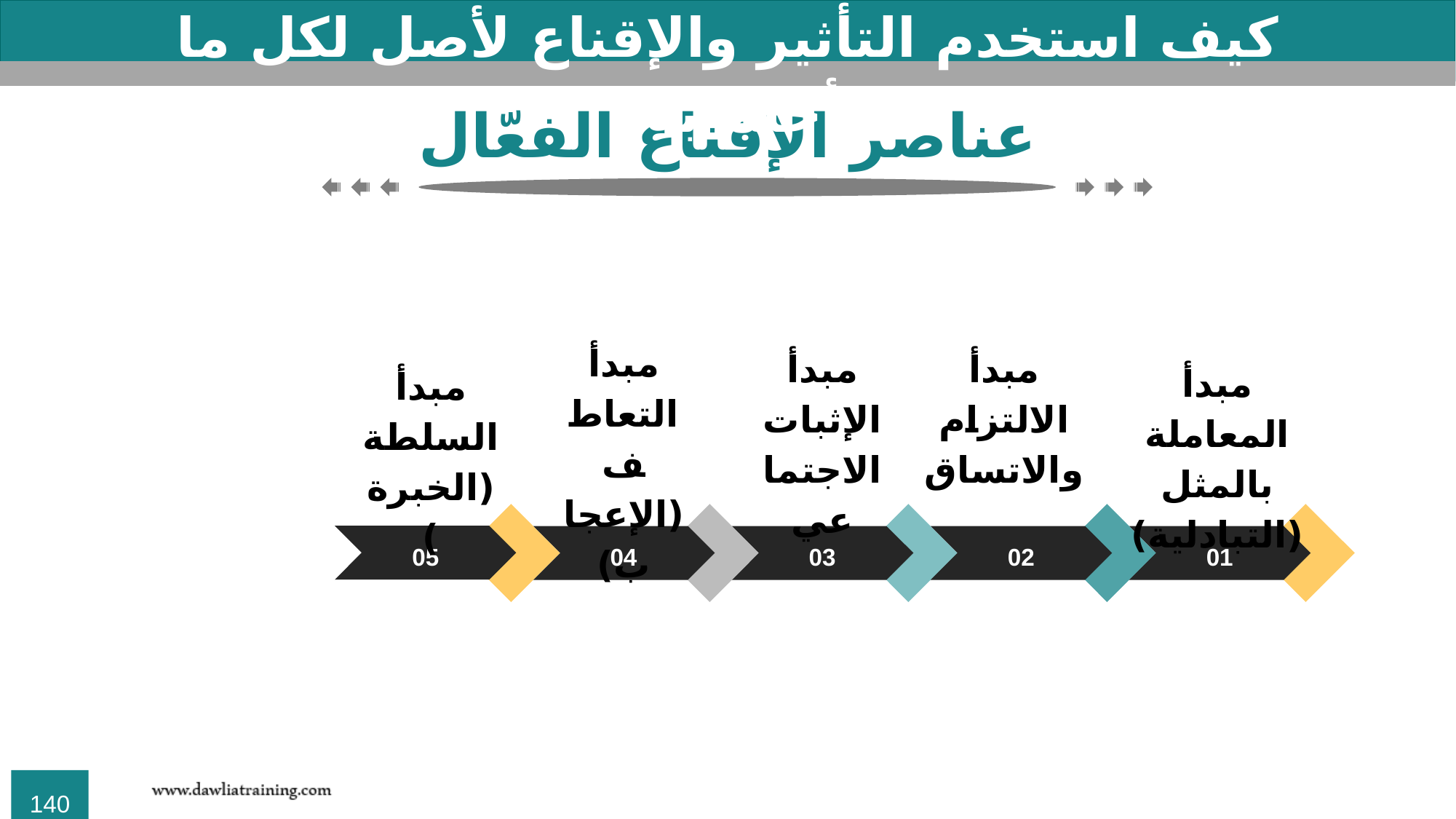

كيف استخدم التأثير والإقناع لأصل لكل ما أحلم به؟
عناصر الإقناع الفعّال

مبدأ التعاطف (الإعجاب)

04
مبدأ الالتزام والاتساق

02
مبدأ الإثبات الاجتماعي

03
مبدأ المعاملة بالمثل (التبادلية)

01
مبدأ السلطة (الخبرة)

05